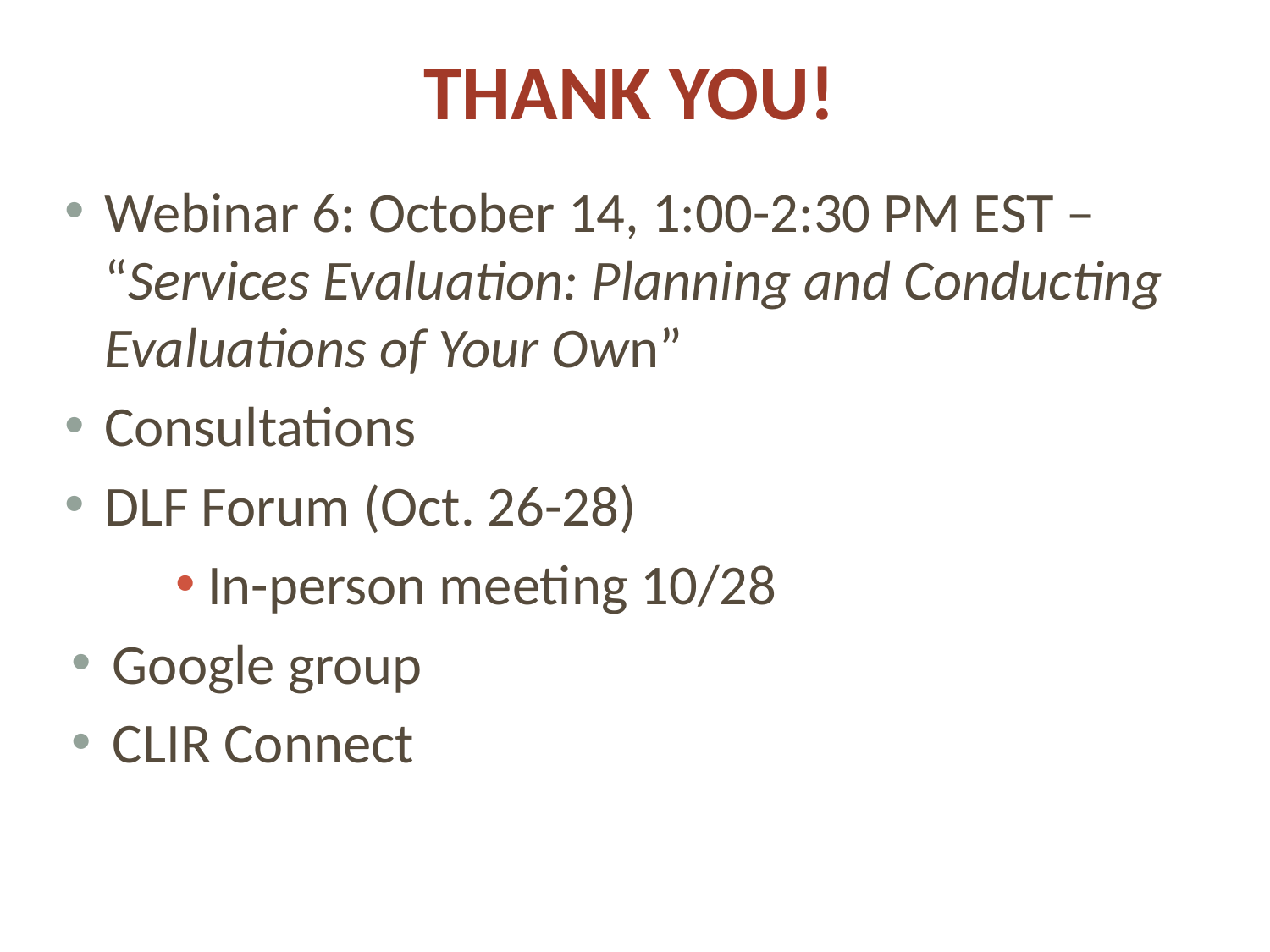

THANK YOU!
Webinar 6: October 14, 1:00-2:30 PM EST – “Services Evaluation: Planning and Conducting Evaluations of Your Own”
Consultations
DLF Forum (Oct. 26-28)
In-person meeting 10/28
Google group
CLIR Connect